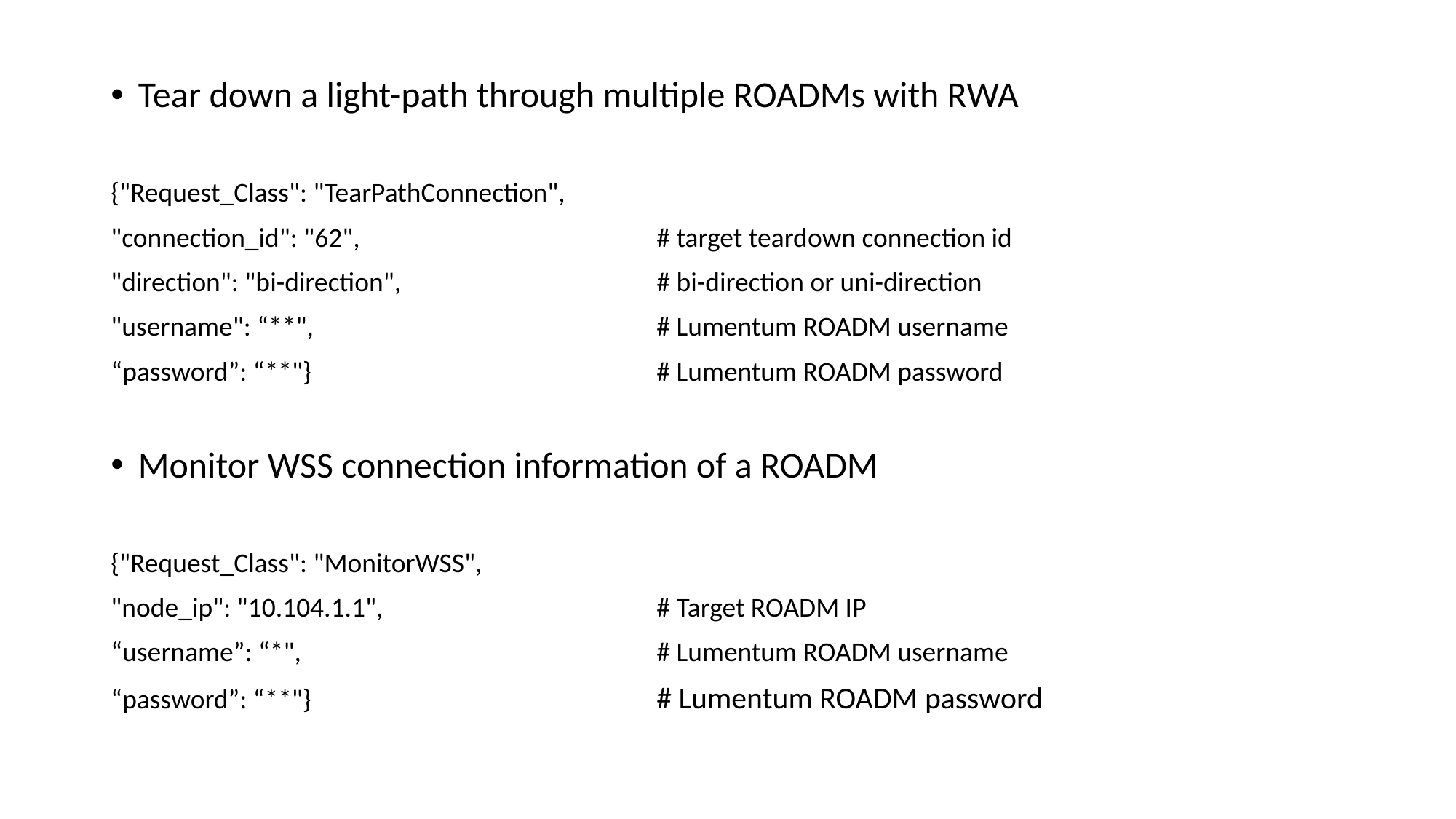

Tear down a light-path through multiple ROADMs with RWA

{"Request_Class": "TearPathConnection",
"connection_id": "62",        			# target teardown connection id
"direction": "bi-direction",			# bi-direction or uni-direction
"username": “**",				# Lumentum ROADM username
“password”: “**"}				# Lumentum ROADM password

Monitor WSS connection information of a ROADM

{"Request_Class": "MonitorWSS",
"node_ip": "10.104.1.1",        			# Target ROADM IP
“username”: “*",        			# Lumentum ROADM username
“password”: “**"}				# Lumentum ROADM password